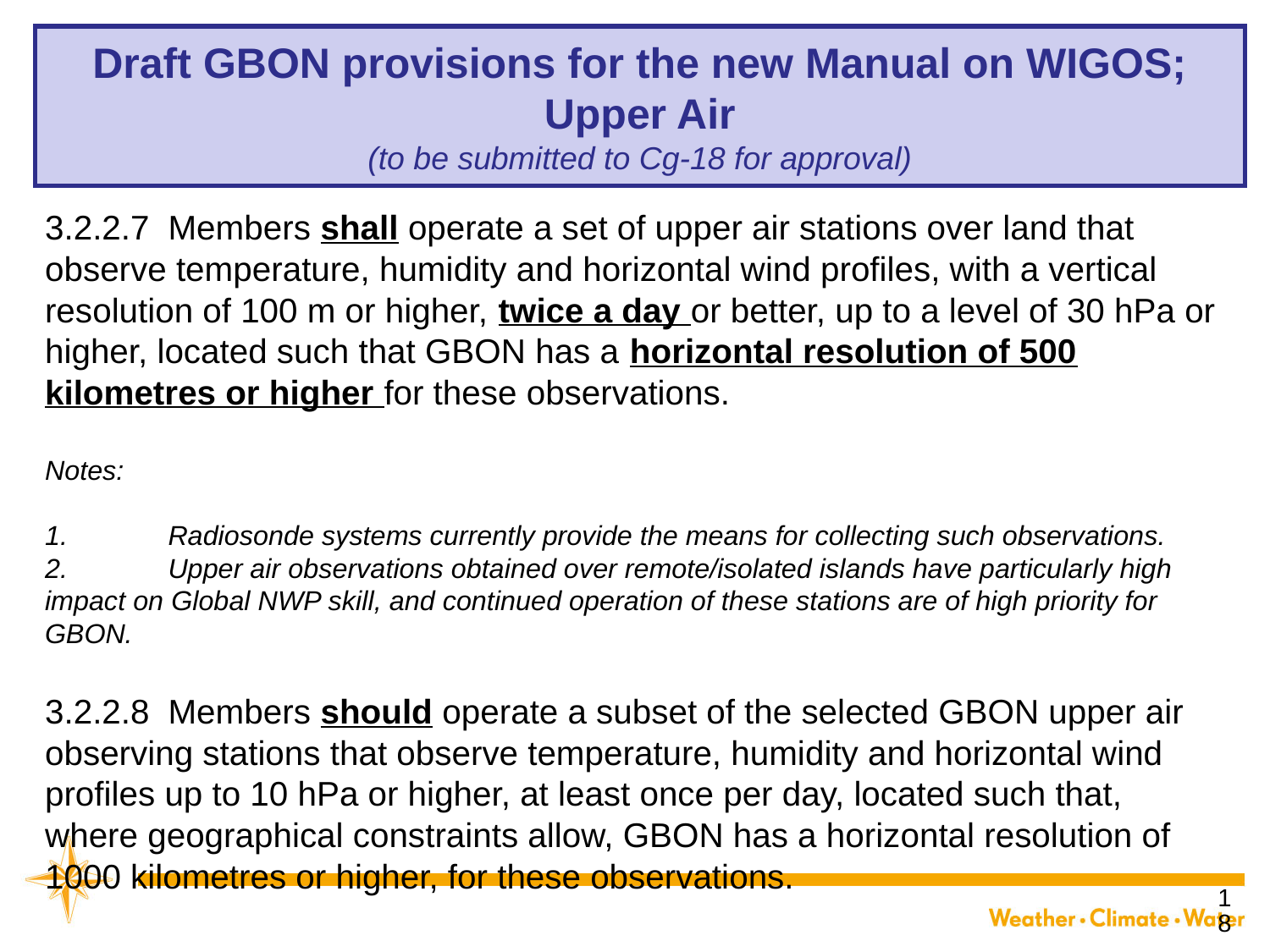

# Draft GBON provisions for the new Manual on WIGOS; Upper Air (to be submitted to Cg-18 for approval)
3.2.2.7	Members shall operate a set of upper air stations over land that observe temperature, humidity and horizontal wind profiles, with a vertical resolution of 100 m or higher, twice a day or better, up to a level of 30 hPa or higher, located such that GBON has a horizontal resolution of 500 kilometres or higher for these observations.

Notes:

1. 	Radiosonde systems currently provide the means for collecting such observations.
2.	Upper air observations obtained over remote/isolated islands have particularly high impact on Global NWP skill, and continued operation of these stations are of high priority for GBON.

3.2.2.8	Members should operate a subset of the selected GBON upper air observing stations that observe temperature, humidity and horizontal wind profiles up to 10 hPa or higher, at least once per day, located such that, where geographical constraints allow, GBON has a horizontal resolution of 1000 kilometres or higher, for these observations.

18